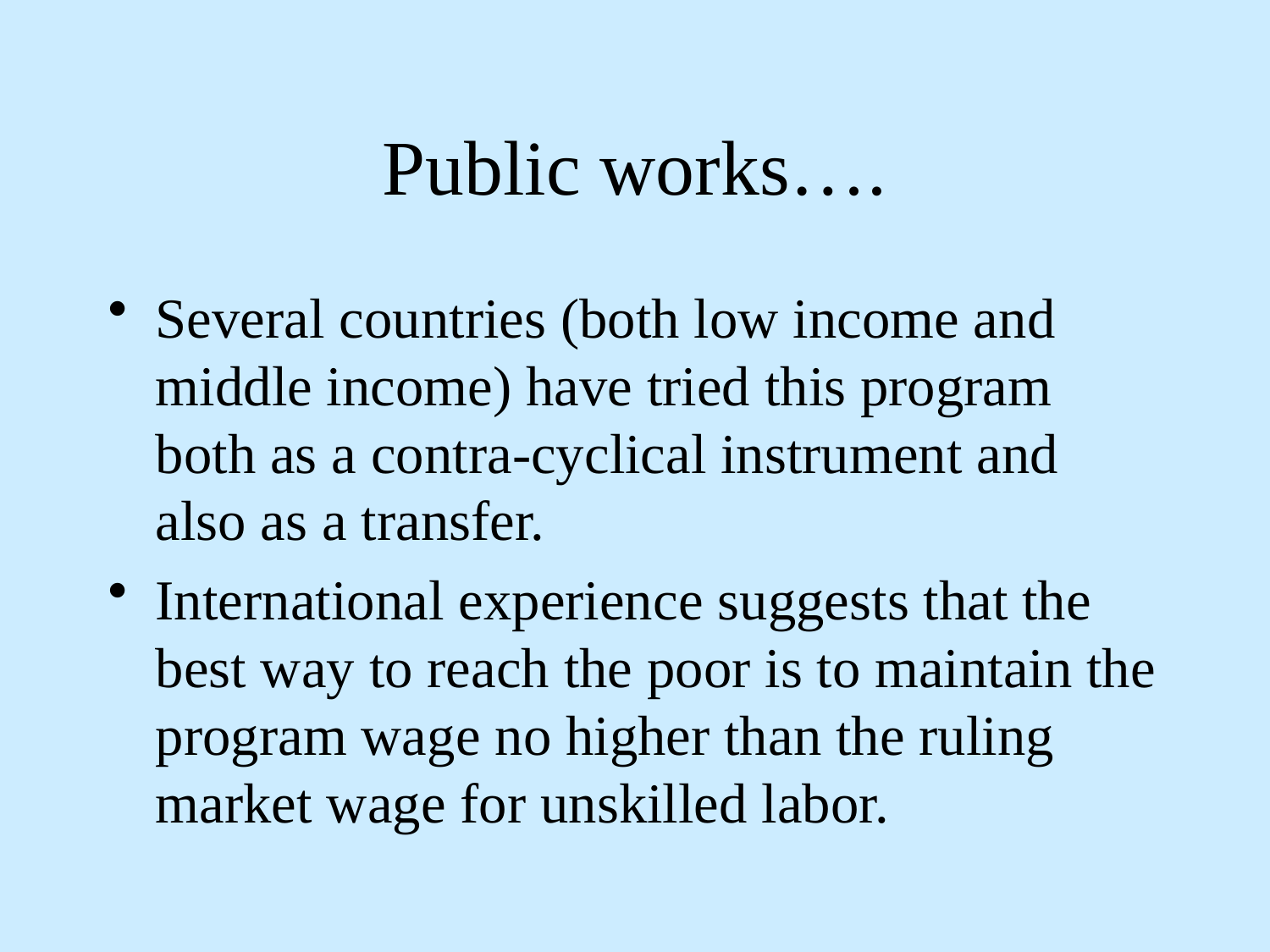

# Public works….
Several countries (both low income and middle income) have tried this program both as a contra-cyclical instrument and also as a transfer.
International experience suggests that the best way to reach the poor is to maintain the program wage no higher than the ruling market wage for unskilled labor.